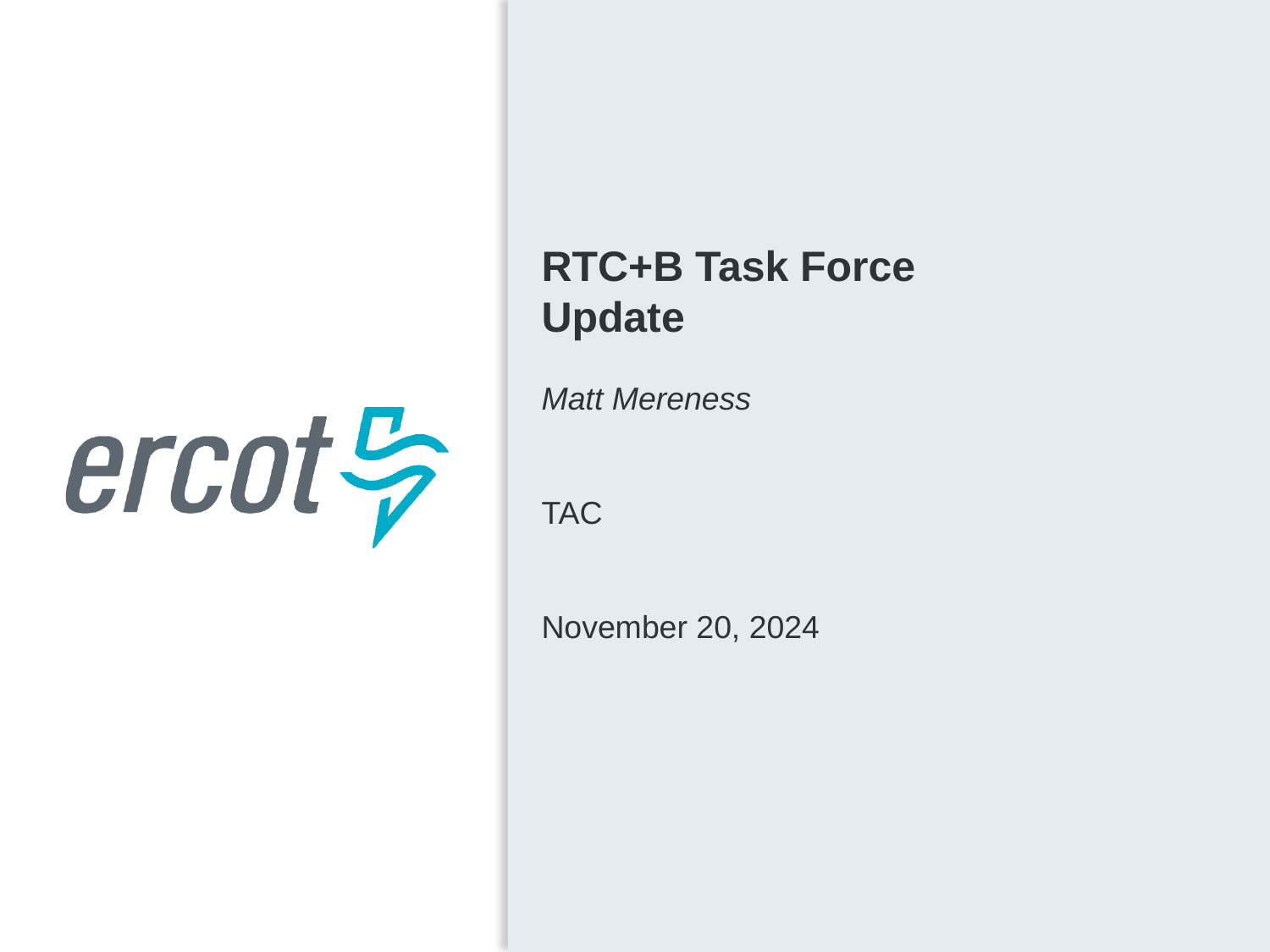

RTC+B Task Force
Update

Matt Mereness

TAC

November 20, 2024